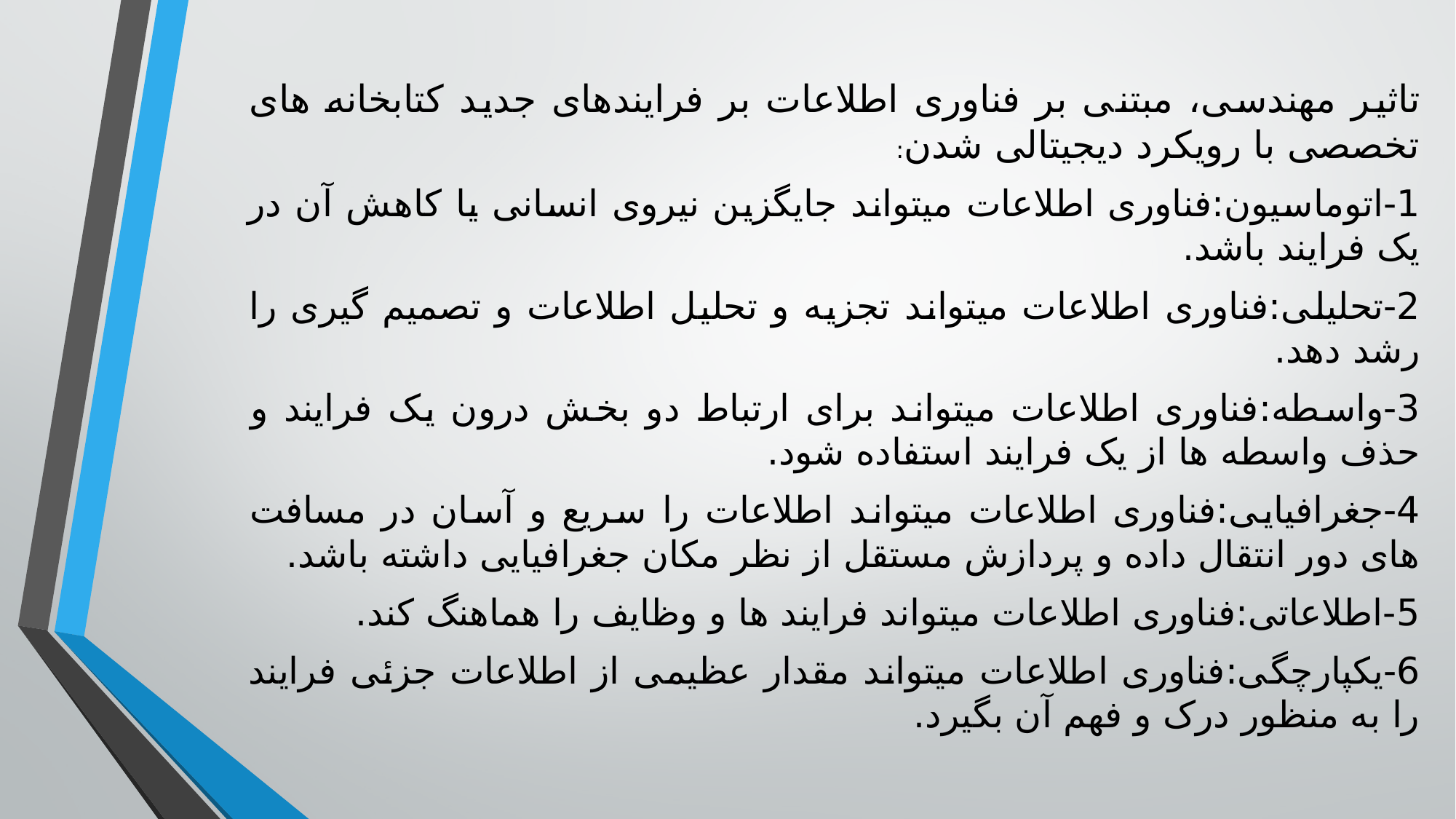

تاثیر مهندسی، مبتنی بر فناوری اطلاعات بر فرایندهای جدید کتابخانه های تخصصی با رویکرد دیجیتالی شدن:
1-اتوماسیون:فناوری اطلاعات میتواند جایگزین نیروی انسانی یا کاهش آن در یک فرایند باشد.
2-تحلیلی:فناوری اطلاعات میتواند تجزیه و تحلیل اطلاعات و تصمیم گیری را رشد دهد.
3-واسطه:فناوری اطلاعات میتواند برای ارتباط دو بخش درون یک فرایند و حذف واسطه ها از یک فرایند استفاده شود.
4-جغرافیایی:فناوری اطلاعات میتواند اطلاعات را سریع و آسان در مسافت های دور انتقال داده و پردازش مستقل از نظر مکان جغرافیایی داشته باشد.
5-اطلاعاتی:فناوری اطلاعات میتواند فرایند ها و وظایف را هماهنگ کند.
6-یکپارچگی:فناوری اطلاعات میتواند مقدار عظیمی از اطلاعات جزئی فرایند را به منظور درک و فهم آن بگیرد.